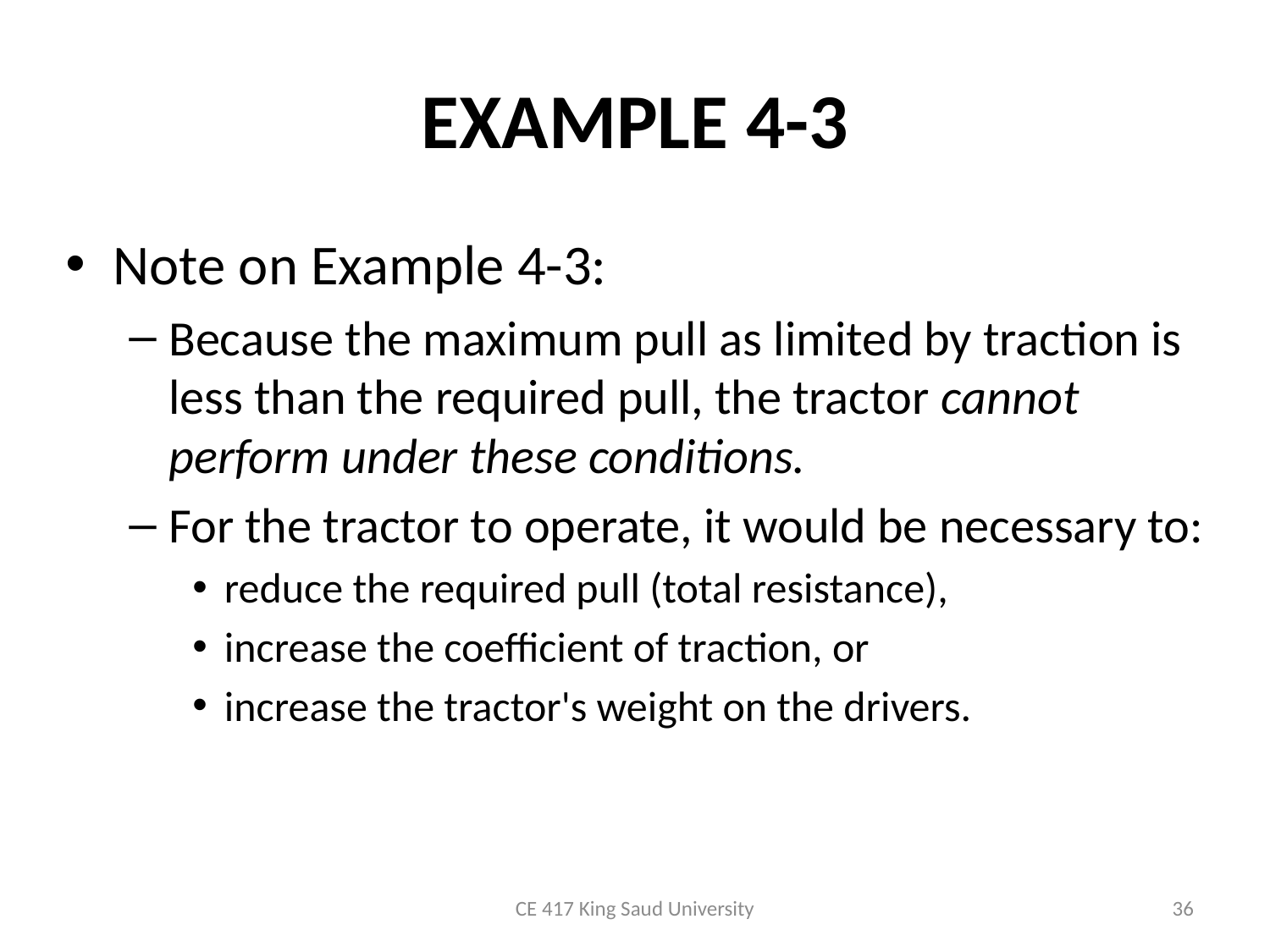

# EXAMPLE 4-3
Note on Example 4-3:
Because the maximum pull as limited by traction is less than the required pull, the tractor cannot perform under these conditions.
For the tractor to operate, it would be necessary to:
reduce the required pull (total resistance),
increase the coefficient of traction, or
increase the tractor's weight on the drivers.
CE 417 King Saud University
36